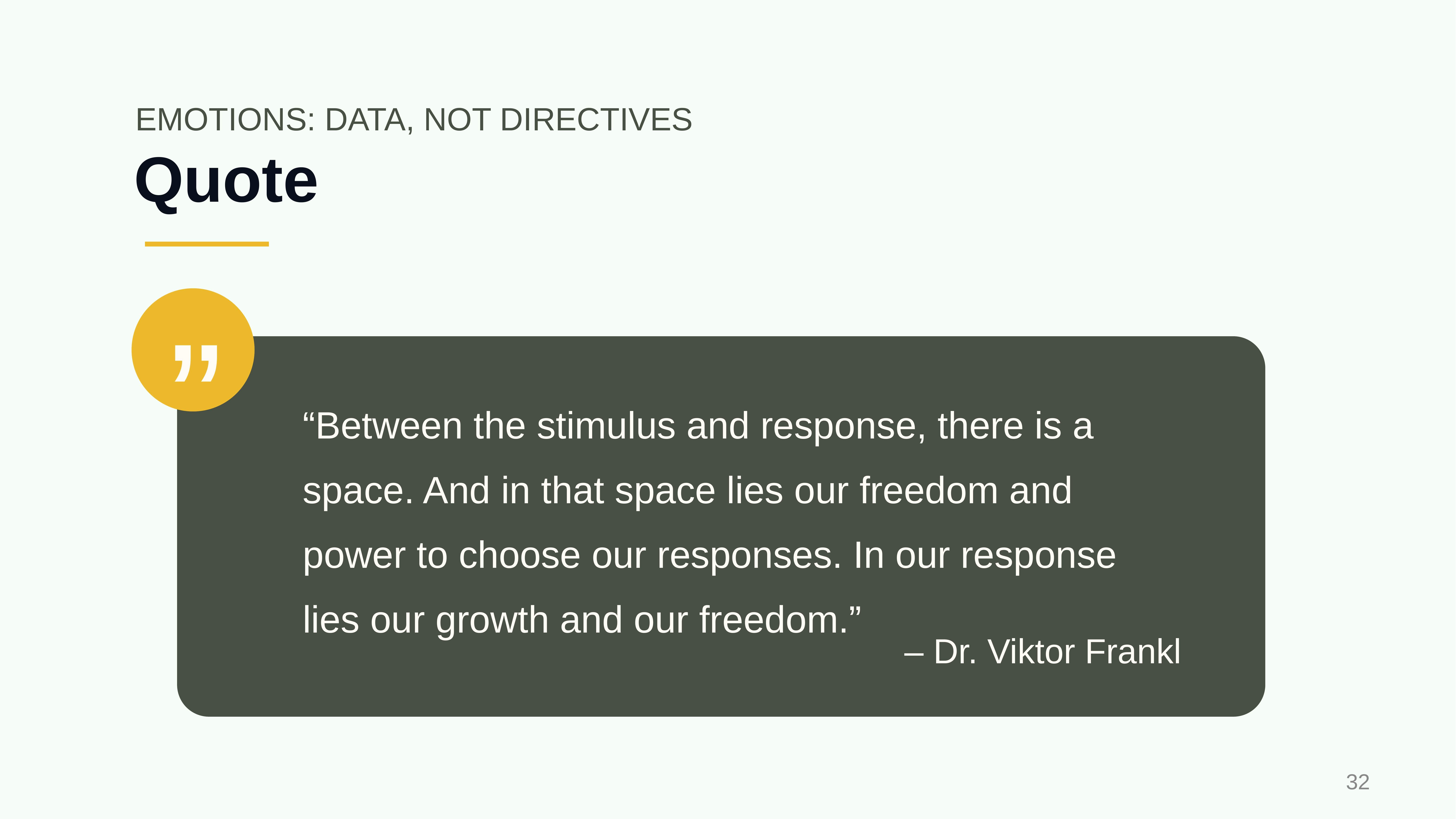

EMOTIONS: DATA, NOT DIRECTIVES
# Quote

”

“Between the stimulus and response, there is a space. And in that space lies our freedom and power to choose our responses. In our response lies our growth and our freedom.”
– Dr. Viktor Frankl
32